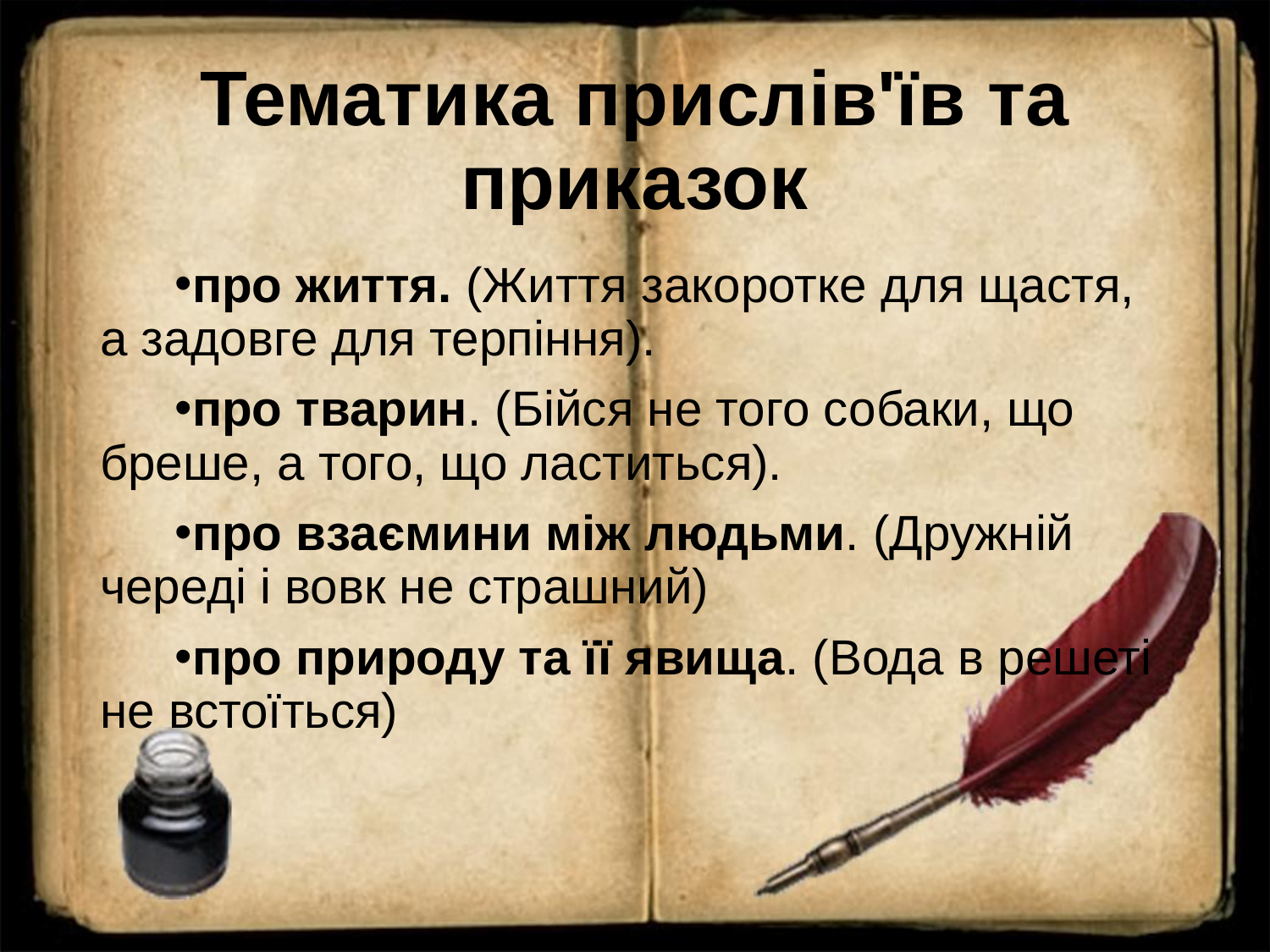

# Тематика прислів'їв та приказок
про життя. (Життя закоротке для щастя, а задовге для терпіння).
про тварин. (Бійся не того собаки, що бреше, а того, що ластиться).
про взаємини між людьми. (Дружній череді і вовк не страшний)
про природу та її явища. (Вода в решеті не встоїться)